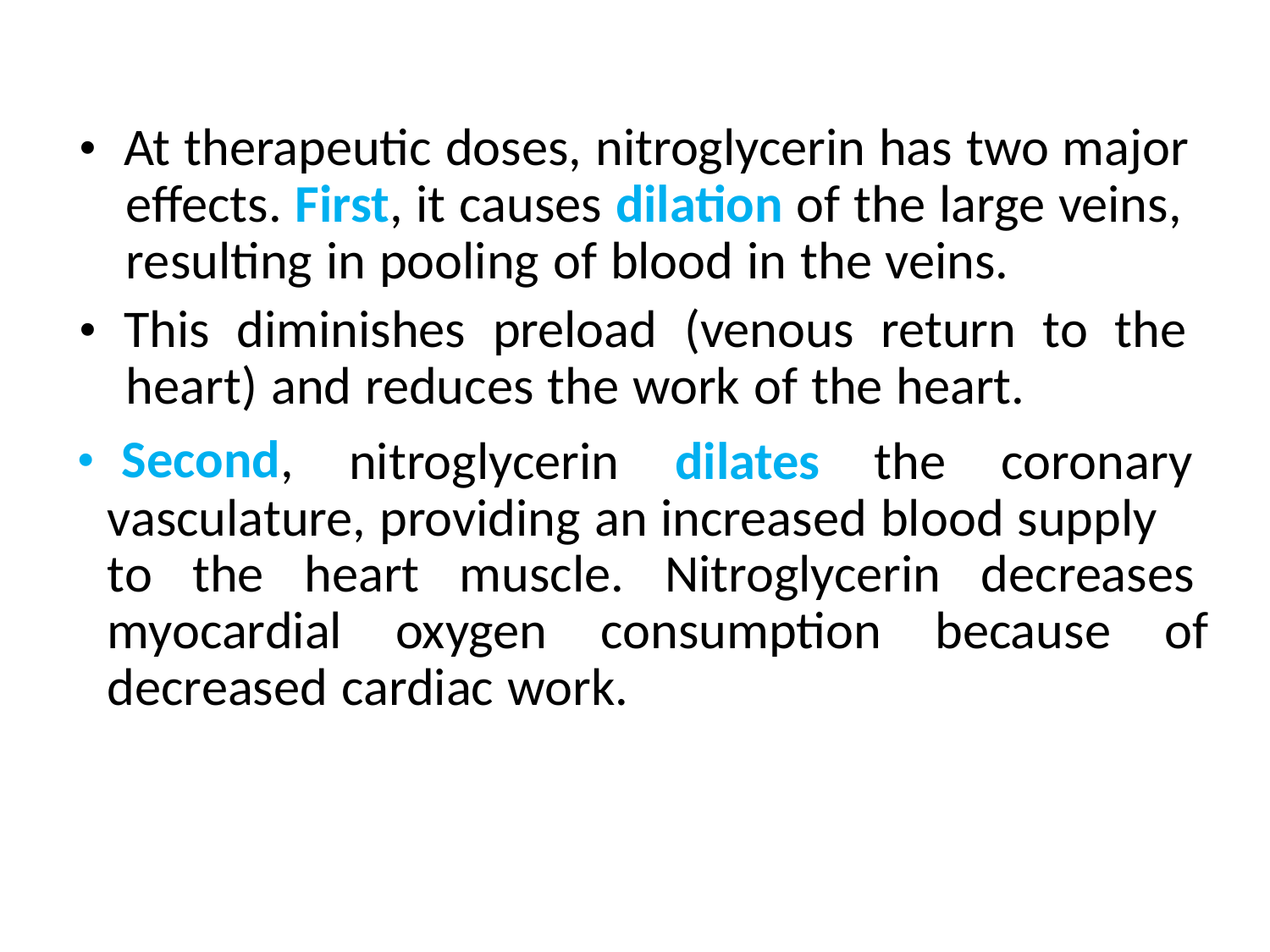

•  At therapeutic doses, nitroglycerin has two major
	effects. First, it causes dilation of the large veins,
	resulting in pooling of blood in the veins.
•  This  diminishes  preload  (venous  return  to  the
	heart) and reduces the work of the heart.
•  Second,
nitroglycerin
dilates
the
coronary
vasculature, providing an increased blood supply
to   the   heart   muscle.   Nitroglycerin   decreases
myocardial    oxygen    consumption    because    of
decreased cardiac work.